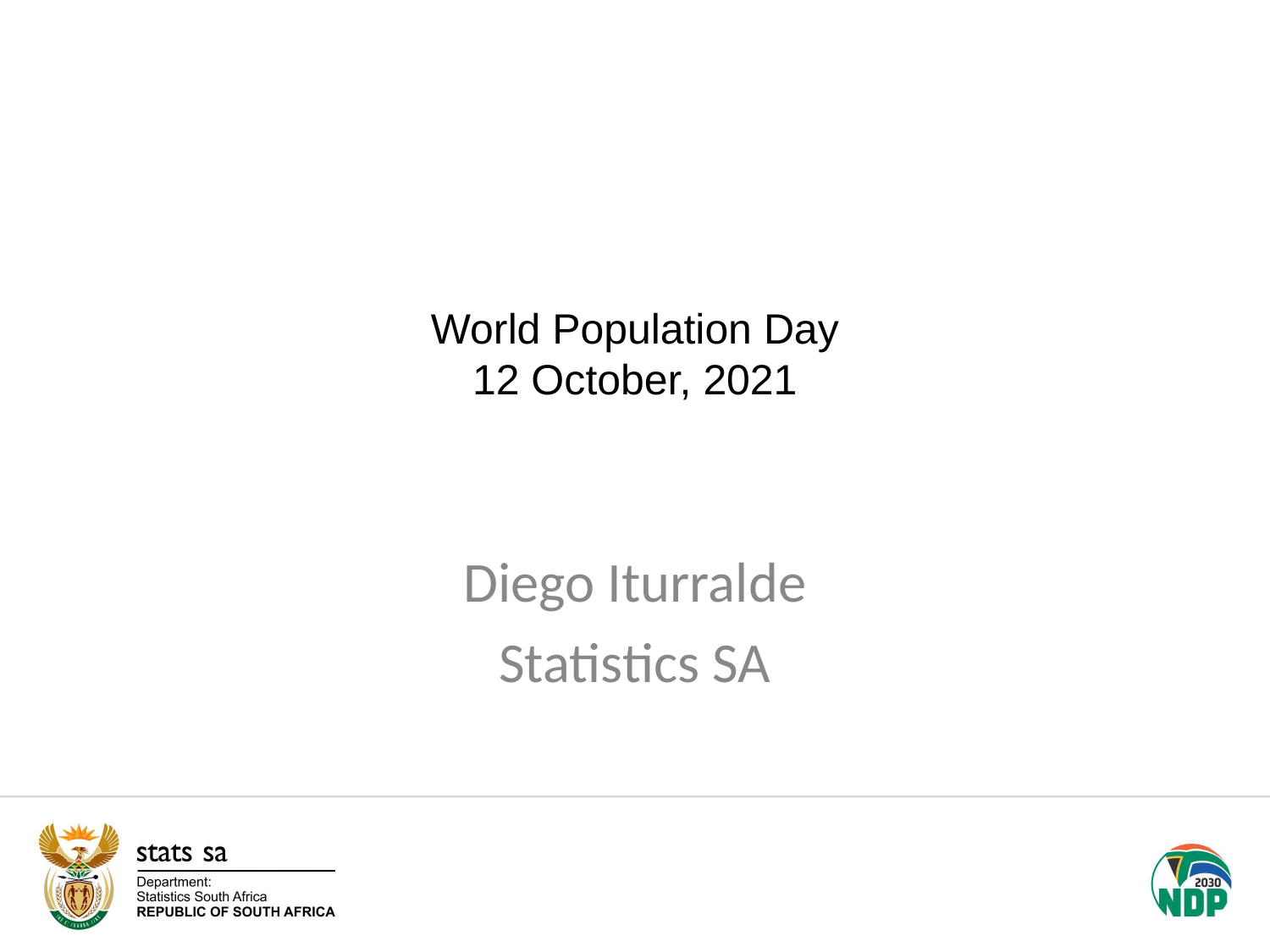

# World Population Day 12 October, 2021
Diego Iturralde
Statistics SA